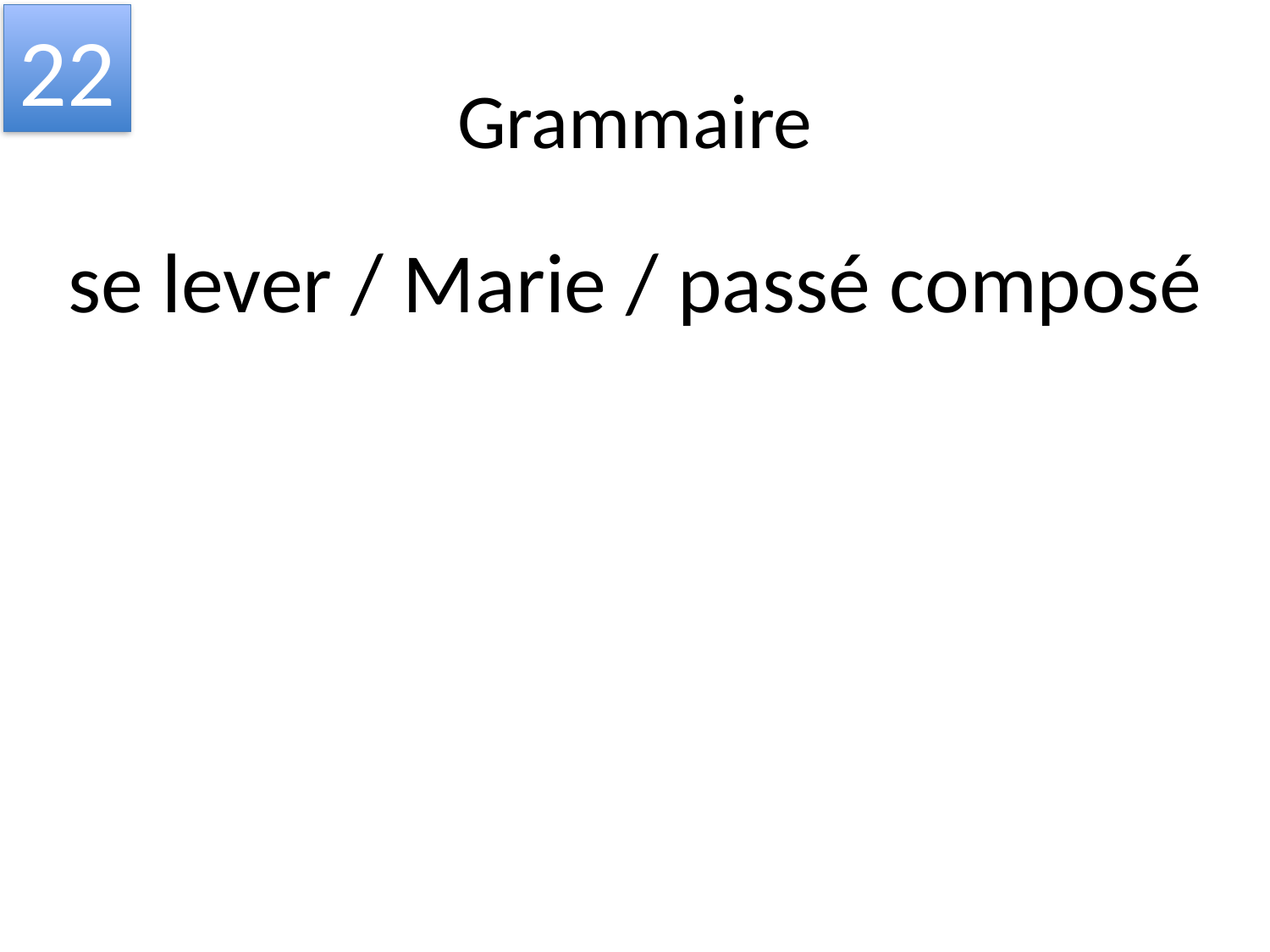

22
# Grammaire
se lever / Marie / passé composé